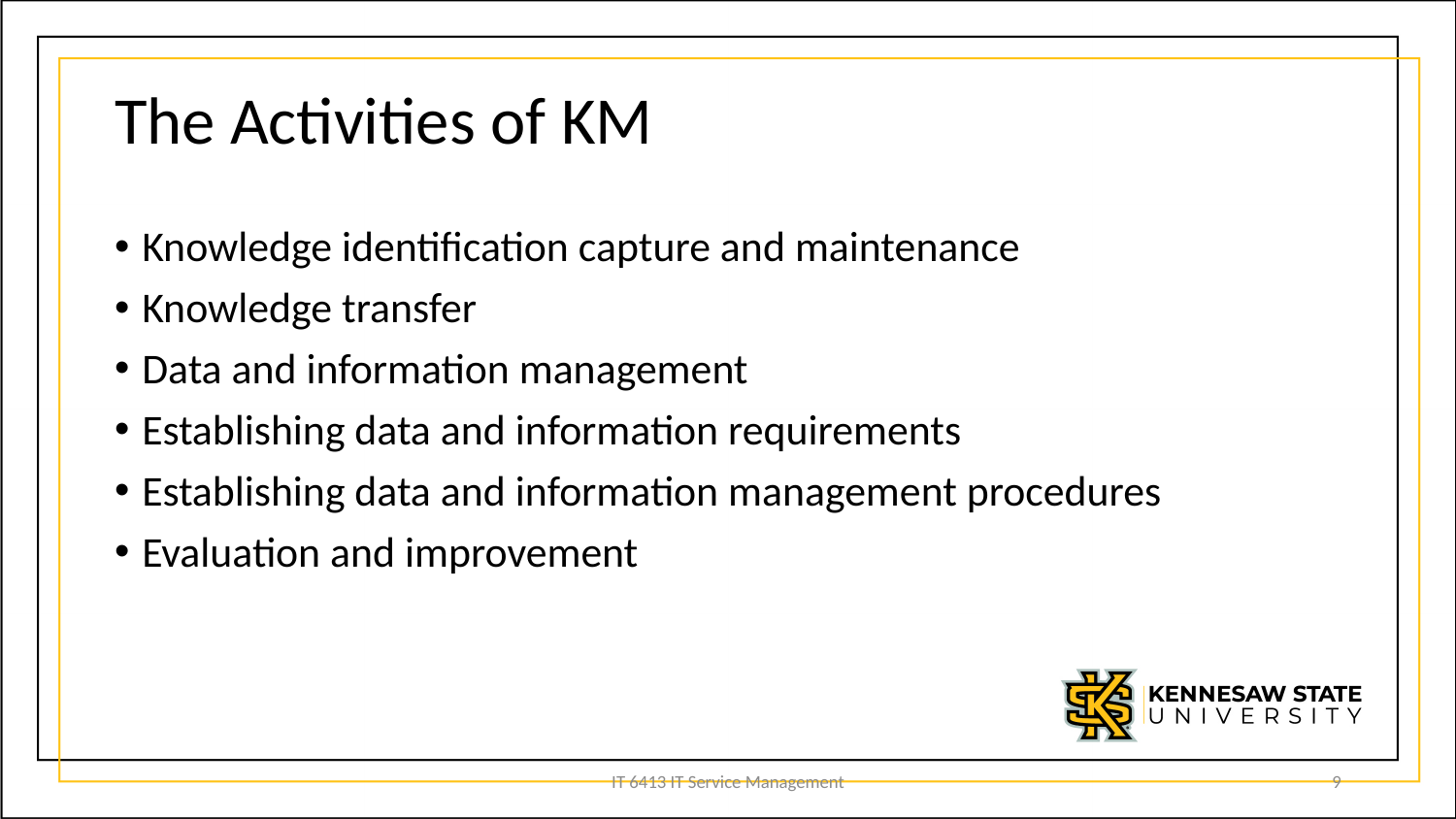

# The Activities of KM
Knowledge identification capture and maintenance
Knowledge transfer
Data and information management
Establishing data and information requirements
Establishing data and information management procedures
Evaluation and improvement
IT 6413 IT Service Management
9